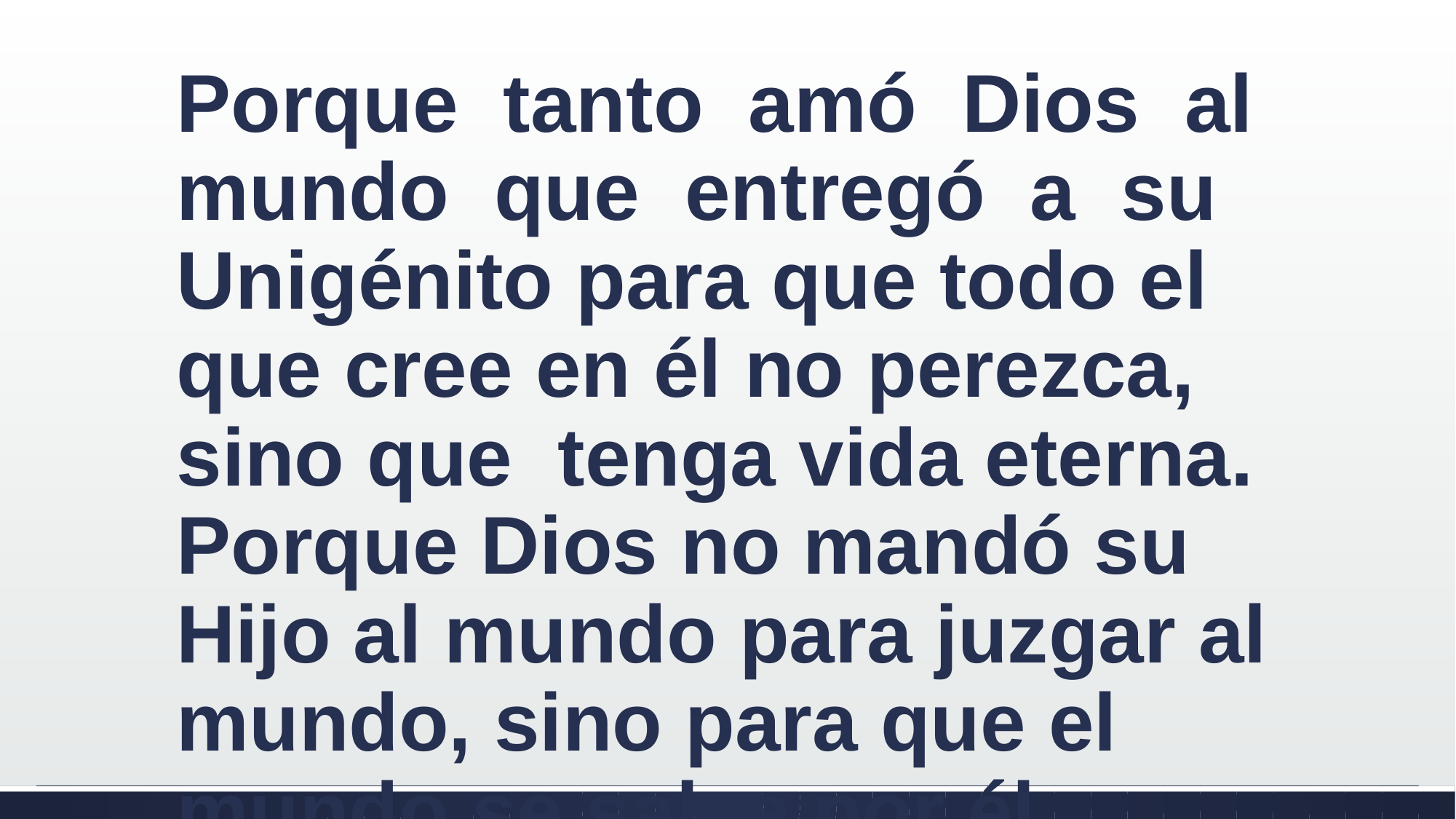

#
Porque  tanto  amó  Dios  al  mundo  que  entregó  a  su Unigénito para que todo el que cree en él no perezca, sino que  tenga vida eterna. Porque Dios no mandó su Hijo al mundo para juzgar al mundo, sino para que el mundo se salve por él.